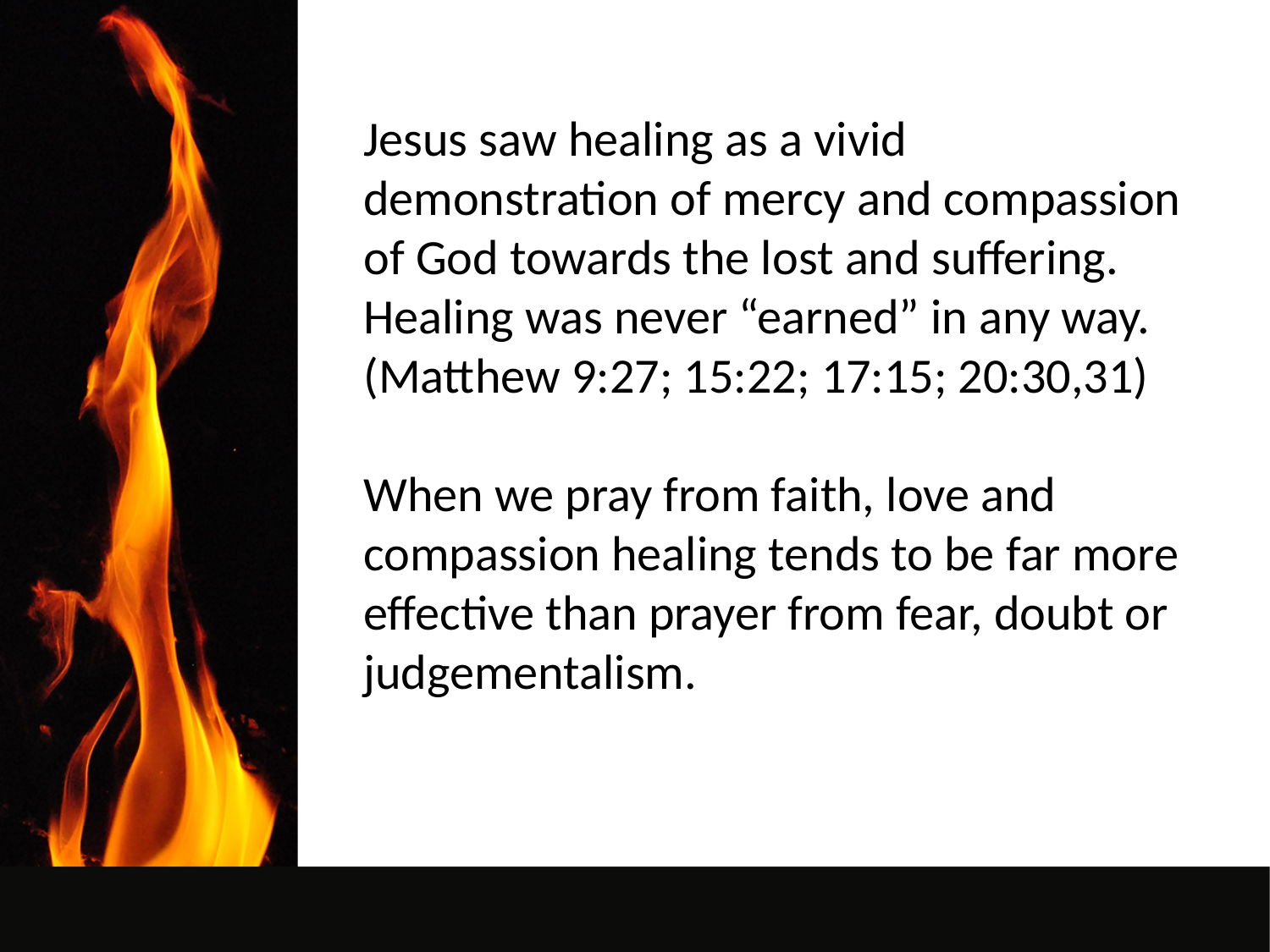

Jesus saw healing as a vivid demonstration of mercy and compassion of God towards the lost and suffering. Healing was never “earned” in any way. (Matthew 9:27; 15:22; 17:15; 20:30,31)

When we pray from faith, love and compassion healing tends to be far more effective than prayer from fear, doubt or judgementalism.